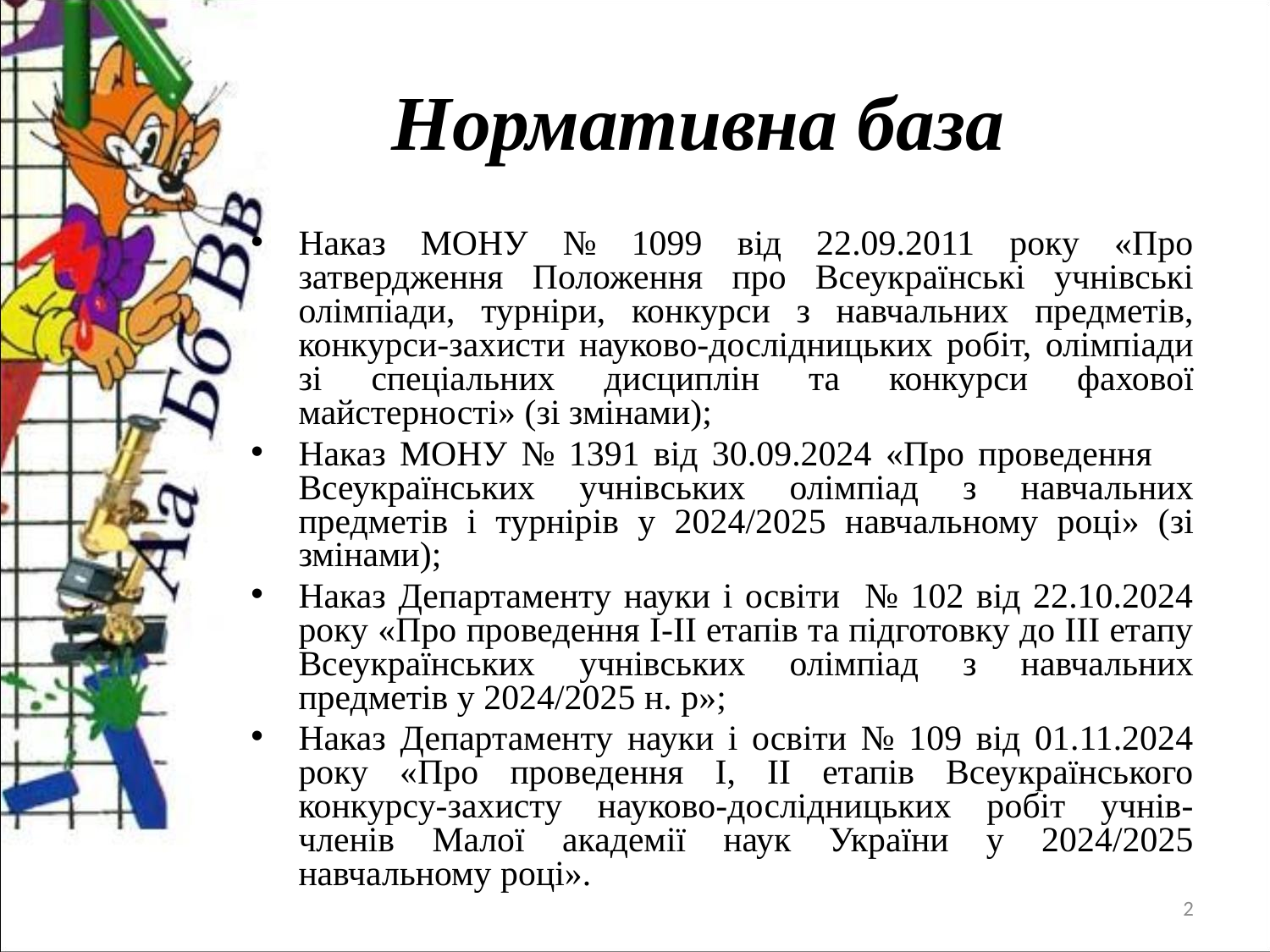

# Нормативна база
Наказ МОНУ № 1099 від 22.09.2011 року «Про затвердження Положення про Всеукраїнські учнівські олімпіади, турніри, конкурси з навчальних предметів, конкурси-захисти науково-дослідницьких робіт, олімпіади зі спеціальних дисциплін та конкурси фахової майстерності» (зі змінами);
Наказ МОНУ № 1391 від 30.09.2024 «Про проведення    Всеукраїнських учнівських олімпіад з навчальних предметів і турнірів у 2024/2025 навчальному році» (зі змінами);
Наказ Департаменту науки і освіти  № 102 від 22.10.2024 року «Про проведення І-ІІ етапів та підготовку до ІІІ етапу Всеукраїнських учнівських олімпіад з навчальних предметів у 2024/2025 н. р»;
Наказ Департаменту науки і освіти № 109 від 01.11.2024 року «Про проведення І, ІІ етапів Всеукраїнського конкурсу-захисту науково-дослідницьких робіт учнів-членів Малої академії наук України у 2024/2025 навчальному році».

2